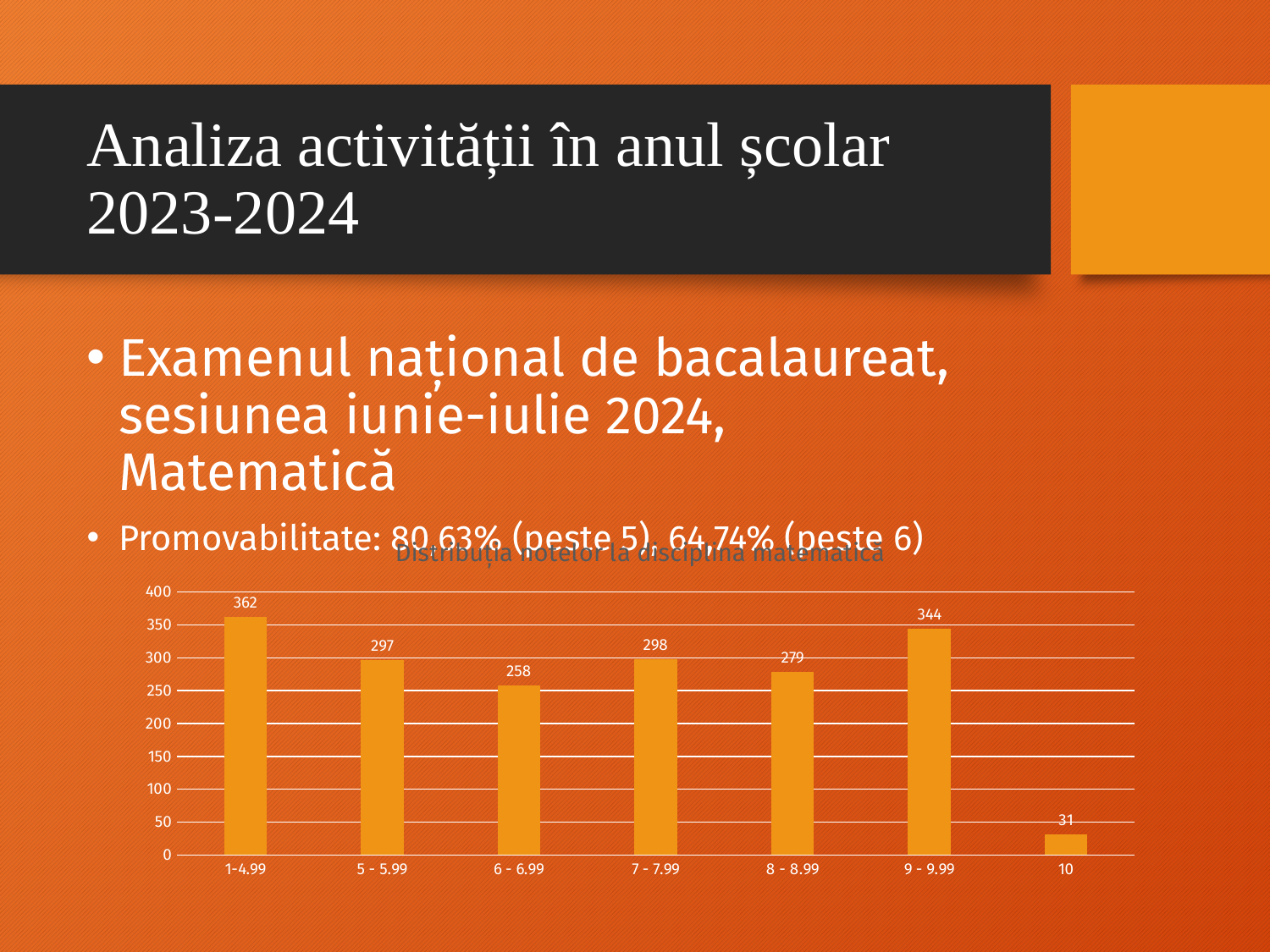

# Analiza activității în anul școlar 2023-2024
Examenul național de bacalaureat, sesiunea iunie-iulie 2024, Matematică
Promovabilitate: 80,63% (peste 5), 64,74% (peste 6)

### Chart: Distribuția notelor la disciplina matematică

| Category |  |
|---|---|
| 1-4.99 | 362.0 |
| 5 - 5.99 | 297.0 |
| 6 - 6.99 | 258.0 |
| 7 - 7.99 | 298.0 |
| 8 - 8.99 | 279.0 |
| 9 - 9.99 | 344.0 |
| 10 | 31.0 |